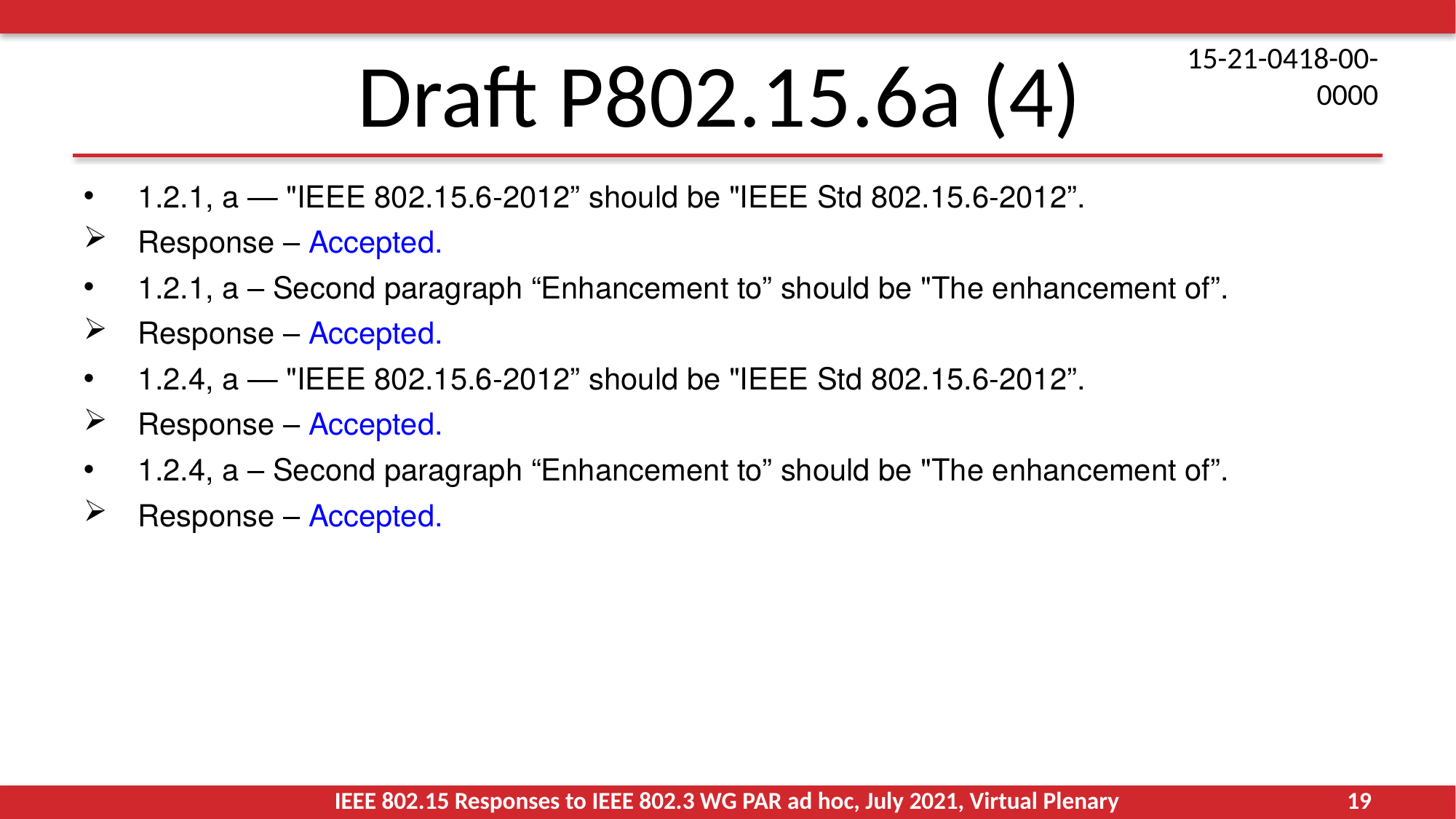

# Draft P802.15.6a (4)
1.2.1, a — "IEEE 802.15.6-2012” should be "IEEE Std 802.15.6-2012”.
Response – Accepted.
1.2.1, a – Second paragraph “Enhancement to” should be "The enhancement of”.
Response – Accepted.
1.2.4, a — "IEEE 802.15.6-2012” should be "IEEE Std 802.15.6-2012”.
Response – Accepted.
1.2.4, a – Second paragraph “Enhancement to” should be "The enhancement of”.
Response – Accepted.
IEEE 802.15 Responses to IEEE 802.3 WG PAR ad hoc, July 2021, Virtual Plenary
19